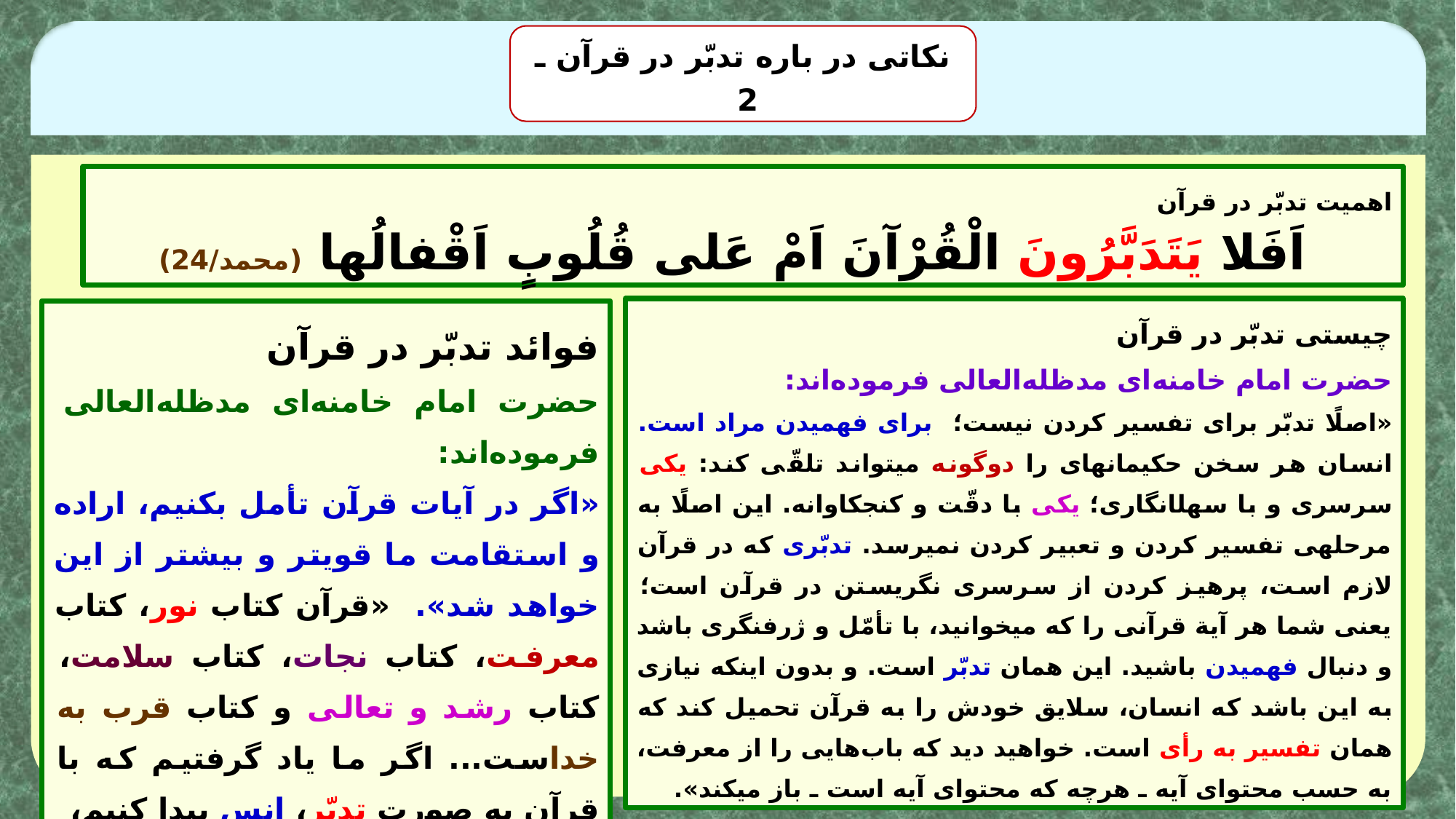

نکاتی در باره تدبّر در قرآن ـ 2

اهمیت تدبّر در قرآن
اَفَلا يَتَدَبَّرُونَ الْقُرْآنَ اَمْ عَلى‏ قُلُوبٍ اَقْفالُها (محمد/24)
چیستی تدبّر در قرآن
حضرت امام خامنه‌ای مدظله‌العالی فرموده‌اند:
«اصلًا تدبّر برای تفسیر کردن نیست؛  برای فهمیدن مراد است. انسان هر سخن حکیمانه‏ای را دوگونه می‏تواند تلقّی کند: یکی سرسری و با سهل‏انگاری؛ یکی با دقّت و کنجکاوانه. این اصلًا به مرحله‏ی تفسیر کردن و تعبیر کردن نمی‏رسد. تدبّری که در قرآن لازم است، پرهیز کردن از سرسری نگریستن در قرآن است؛ یعنی شما هر آیة قرآنی را که می‏خوانید، با تأمّل و ژرف‏نگری باشد و دنبال فهمیدن باشید. این همان تدبّر است. و بدون اینکه نیازی به این باشد که انسان، سلایق خودش را به قرآن تحمیل کند که همان تفسیر به رأی است. خواهید دید که باب‌هایی را از معرفت، به حسب محتوای آیه ـ هرچه که محتوای آیه است ـ باز می‏کند».
فوائد تدبّر در قرآن
حضرت امام خامنه‌ای مدظله‌العالی فرموده‌اند:
«اگر در آیات قرآن تأمل بکنیم، اراده و استقامت ما قوی‏تر و بیشتر از این خواهد شد».  «قرآن کتاب نور، کتاب معرفت، کتاب نجات، کتاب سلامت، کتاب رشد و تعالی و کتاب قرب به خداست... اگر ما یاد گرفتیم که با قرآن به صورت تدبّر، انس پیدا کنیم،
همة خصوصیاتی که گفتیم حاصل خواهد شد».